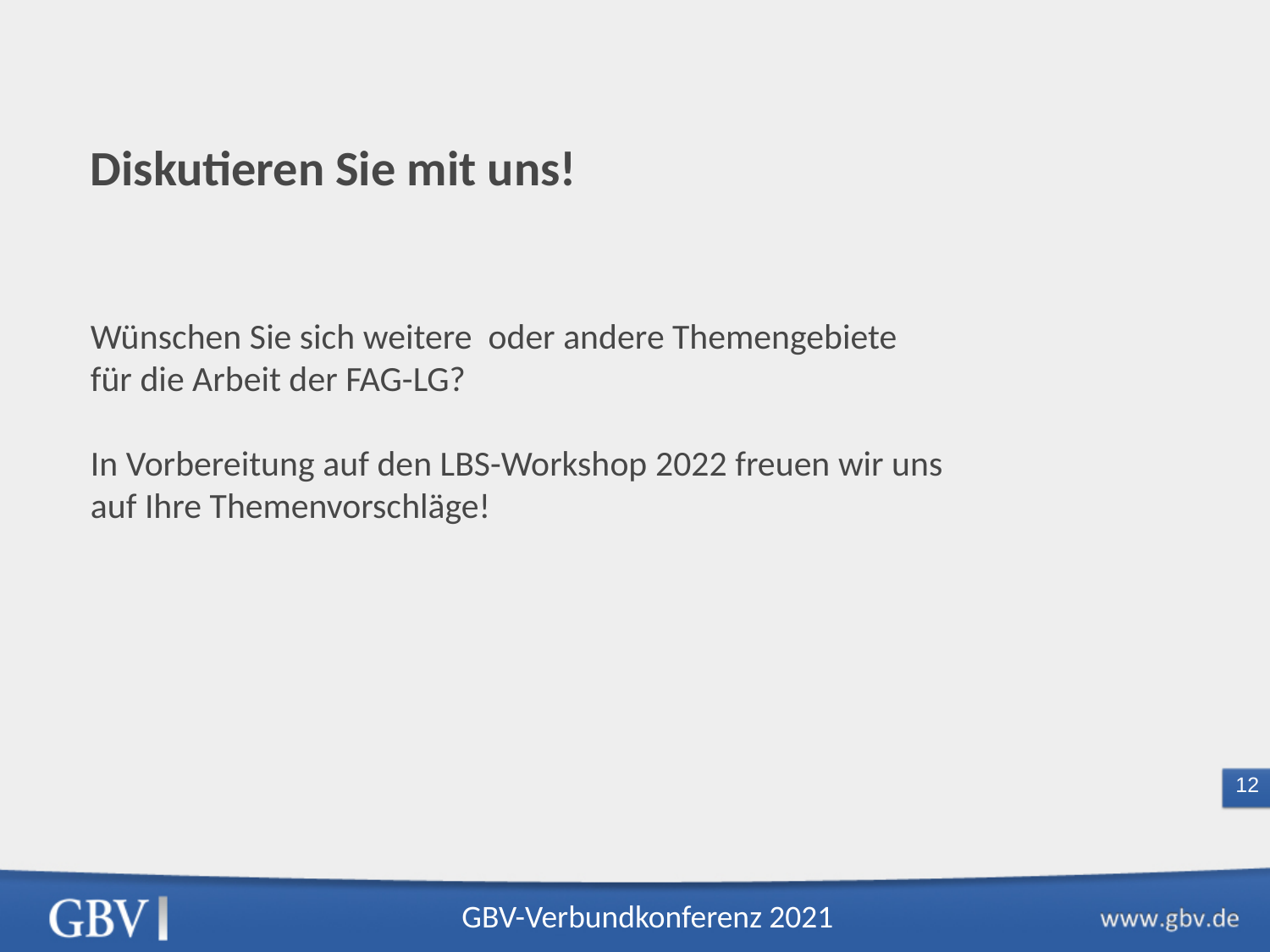

Diskutieren Sie mit uns!

Wünschen Sie sich weitere  oder andere Themengebiete
für die Arbeit der FAG-LG?

In Vorbereitung auf den LBS-Workshop 2022 freuen wir uns
auf Ihre Themenvorschläge!

12
GBV-Verbundkonferenz 2021